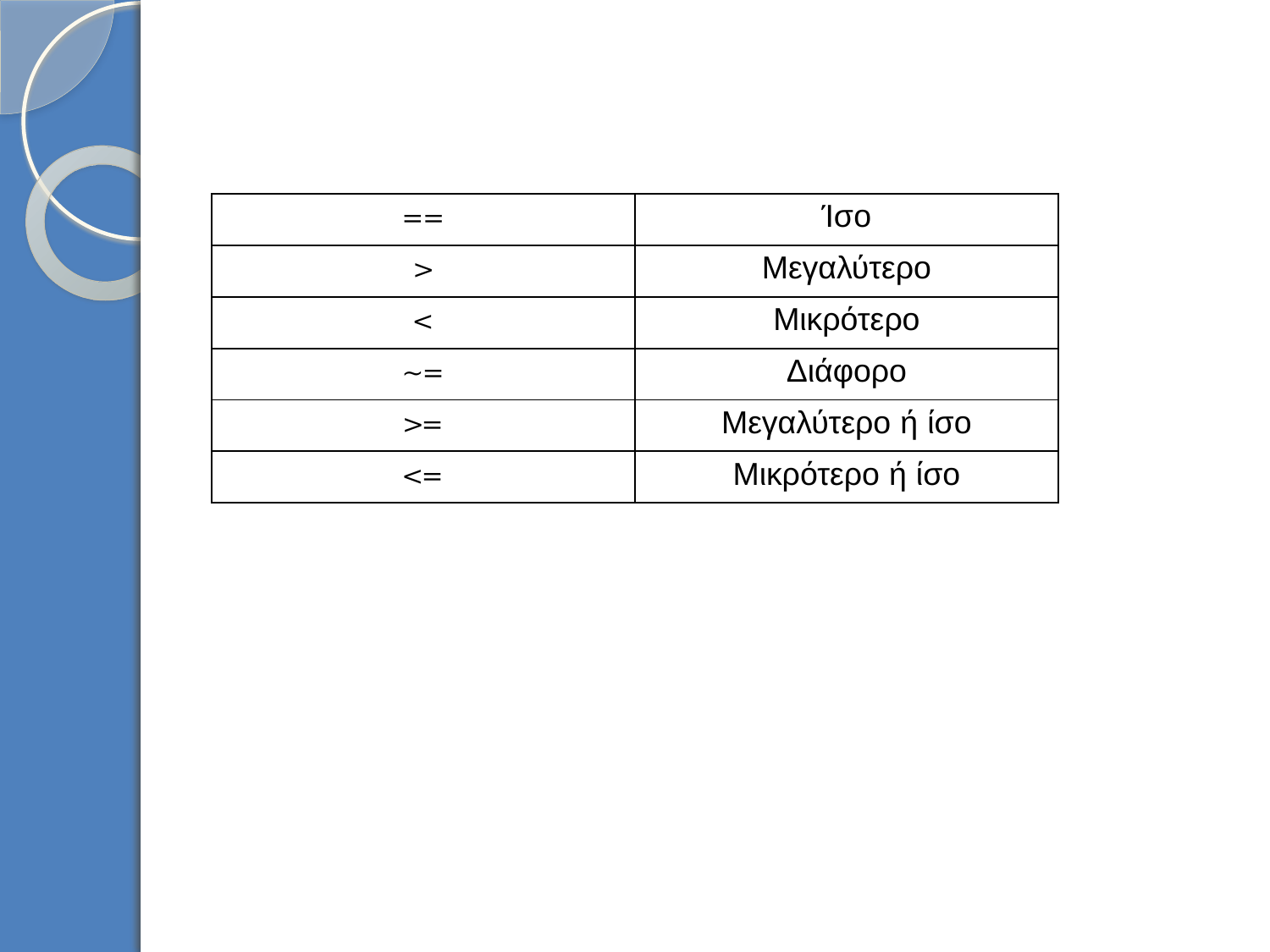

| == | Ίσο |
| --- | --- |
| > | Μεγαλύτερο |
| < | Μικρότερο |
| ~= | Διάφορο |
| >= | Μεγαλύτερο ή ίσο |
| <= | Μικρότερο ή ίσο |